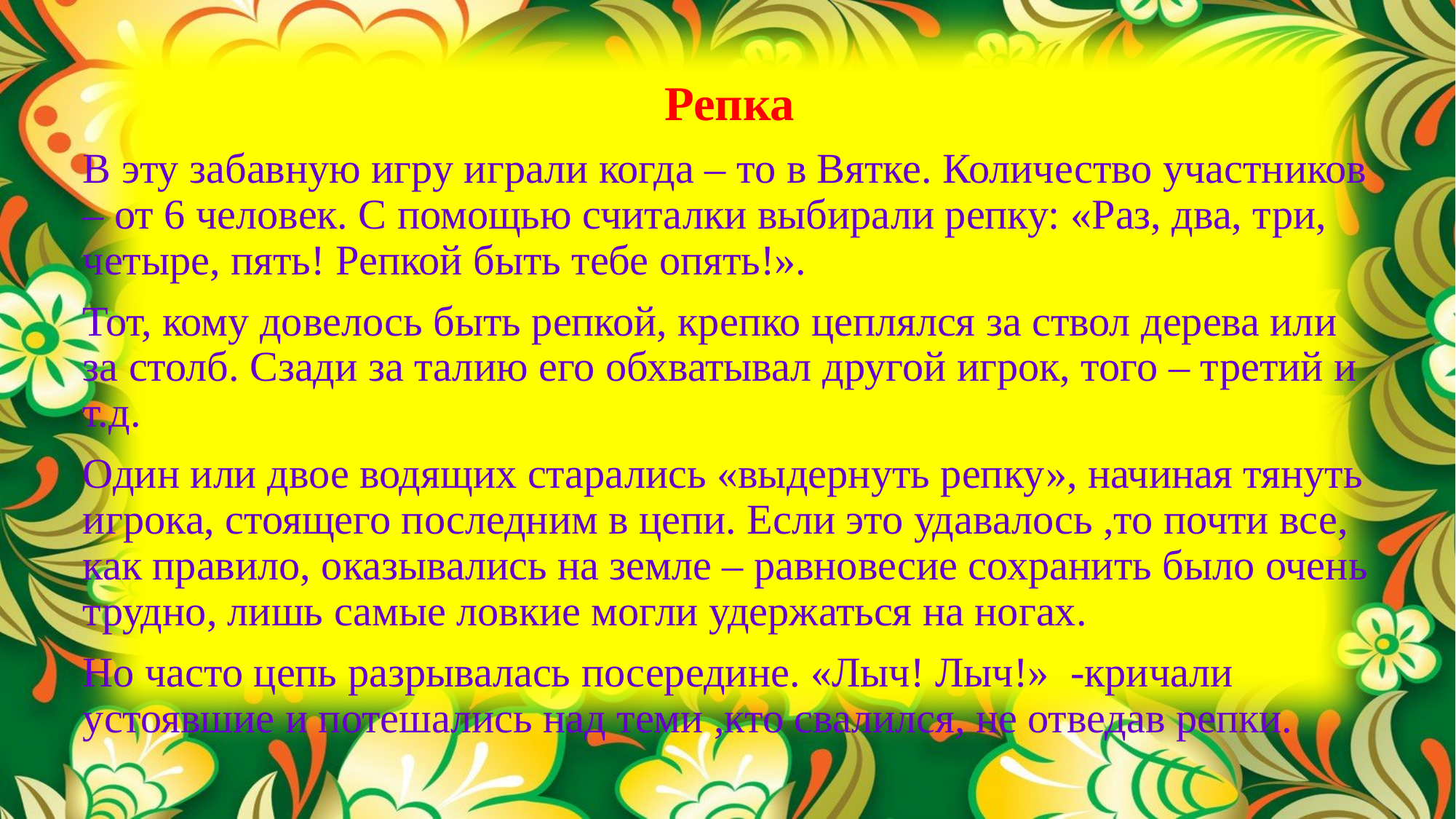

Репка
В эту забавную игру играли когда – то в Вятке. Количество участников – от 6 человек. С помощью считалки выбирали репку: «Раз, два, три, четыре, пять! Репкой быть тебе опять!».
Тот, кому довелось быть репкой, крепко цеплялся за ствол дерева или за столб. Сзади за талию его обхватывал другой игрок, того – третий и т.д.
Один или двое водящих старались «выдернуть репку», начиная тянуть игрока, стоящего последним в цепи. Если это удавалось ,то почти все, как правило, оказывались на земле – равновесие сохранить было очень трудно, лишь самые ловкие могли удержаться на ногах.
Но часто цепь разрывалась посередине. «Лыч! Лыч!»  -кричали устоявшие и потешались над теми ,кто свалился, не отведав репки.